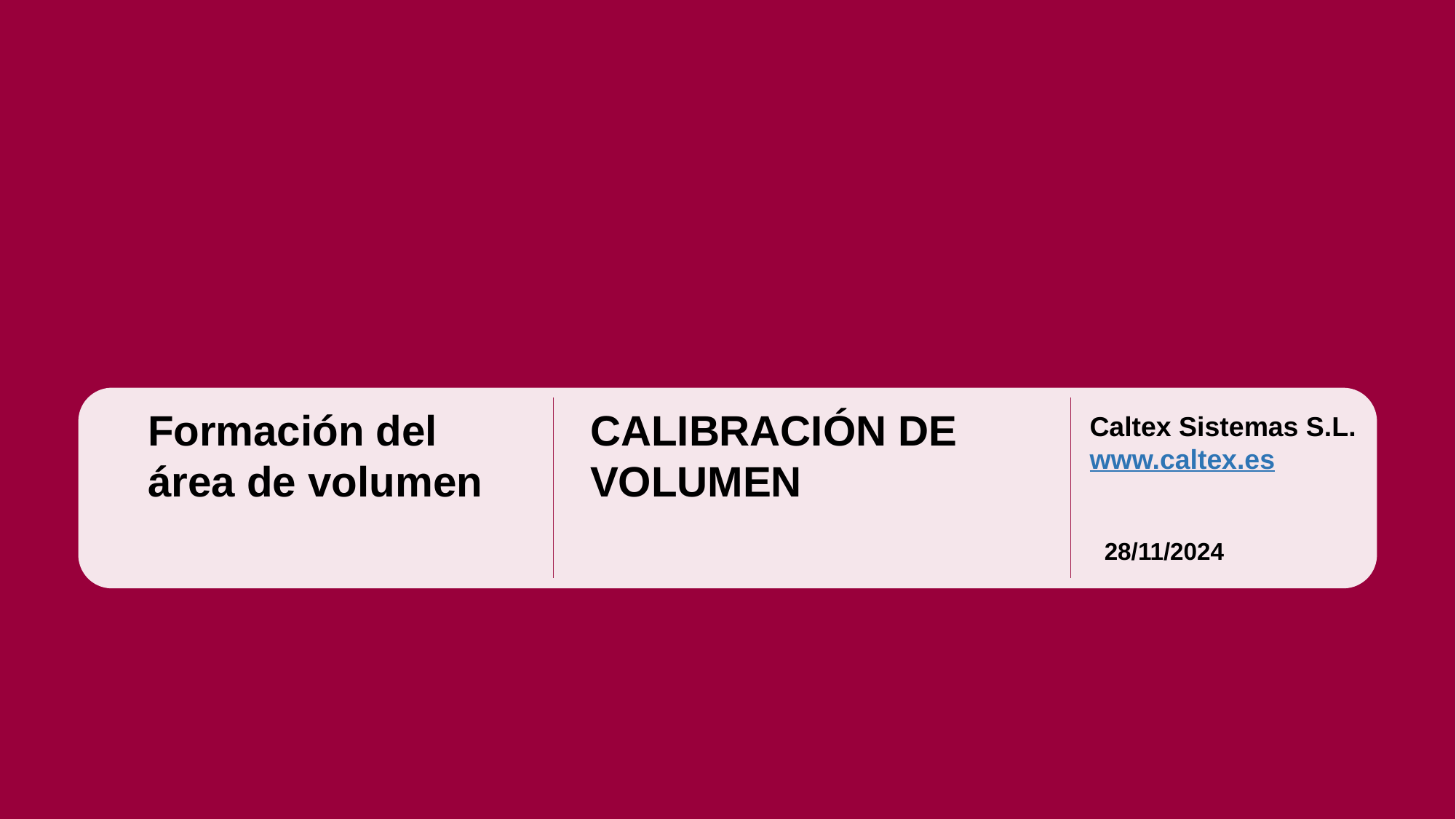

Formación del
área de volumen
CALIBRACIÓN DE VOLUMEN
Caltex Sistemas S.L.
www.caltex.es
28/11/2024